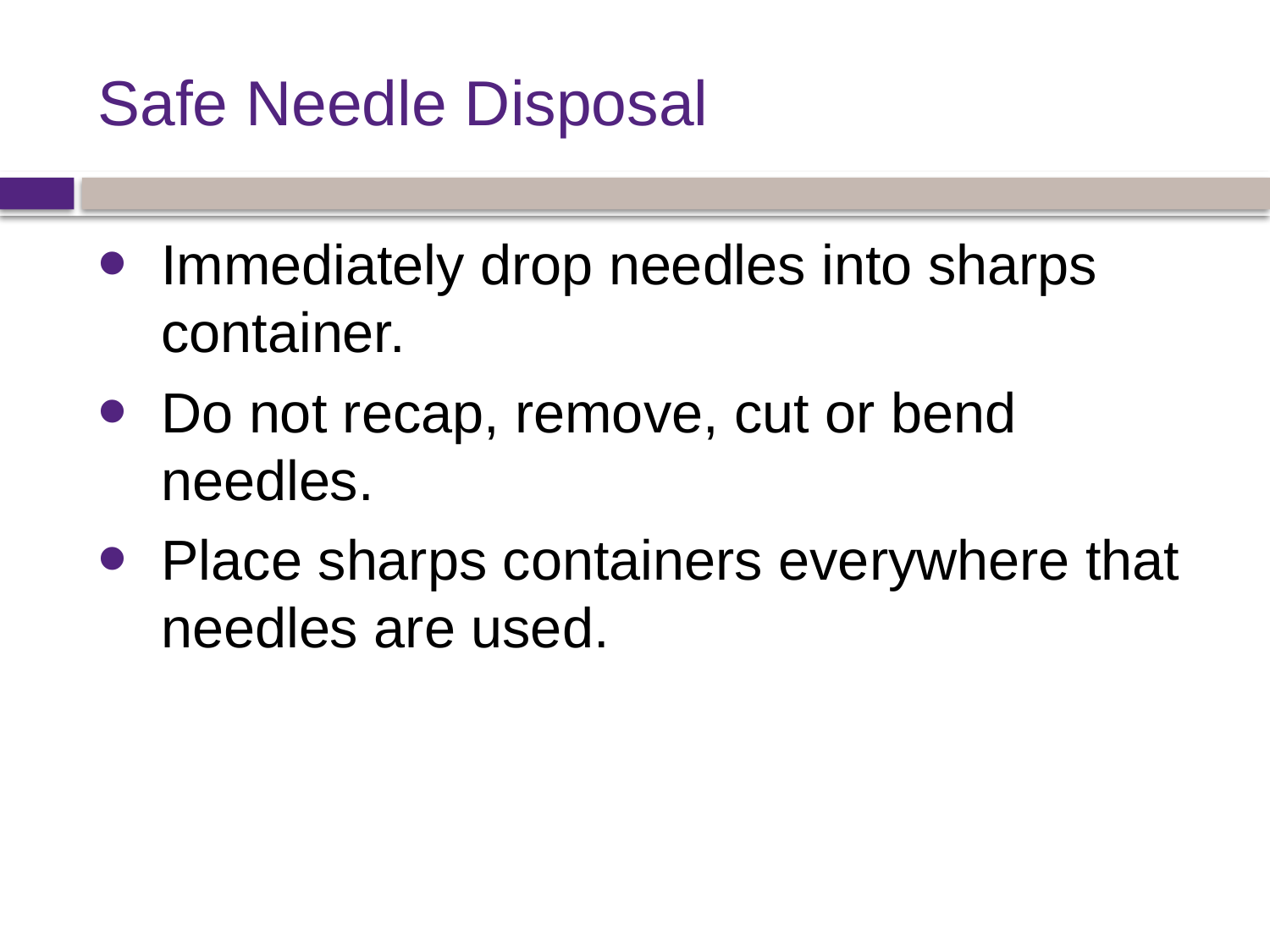

# Safe Needle Disposal
Immediately drop needles into sharps container.
Do not recap, remove, cut or bend needles.
Place sharps containers everywhere that needles are used.